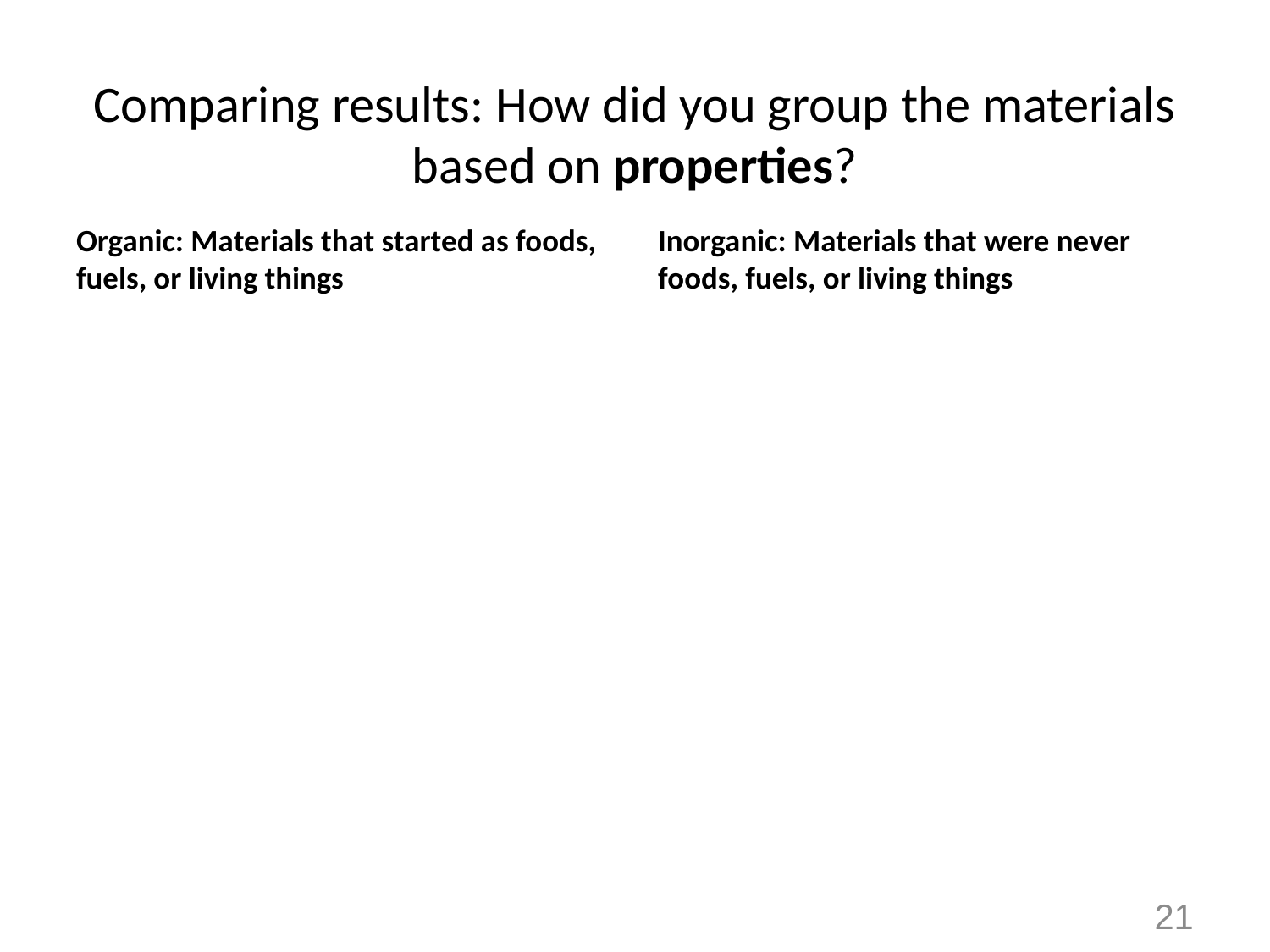

# Comparing results: How did you group the materials based on properties?
Organic: Materials that started as foods, fuels, or living things
Inorganic: Materials that were never foods, fuels, or living things

21